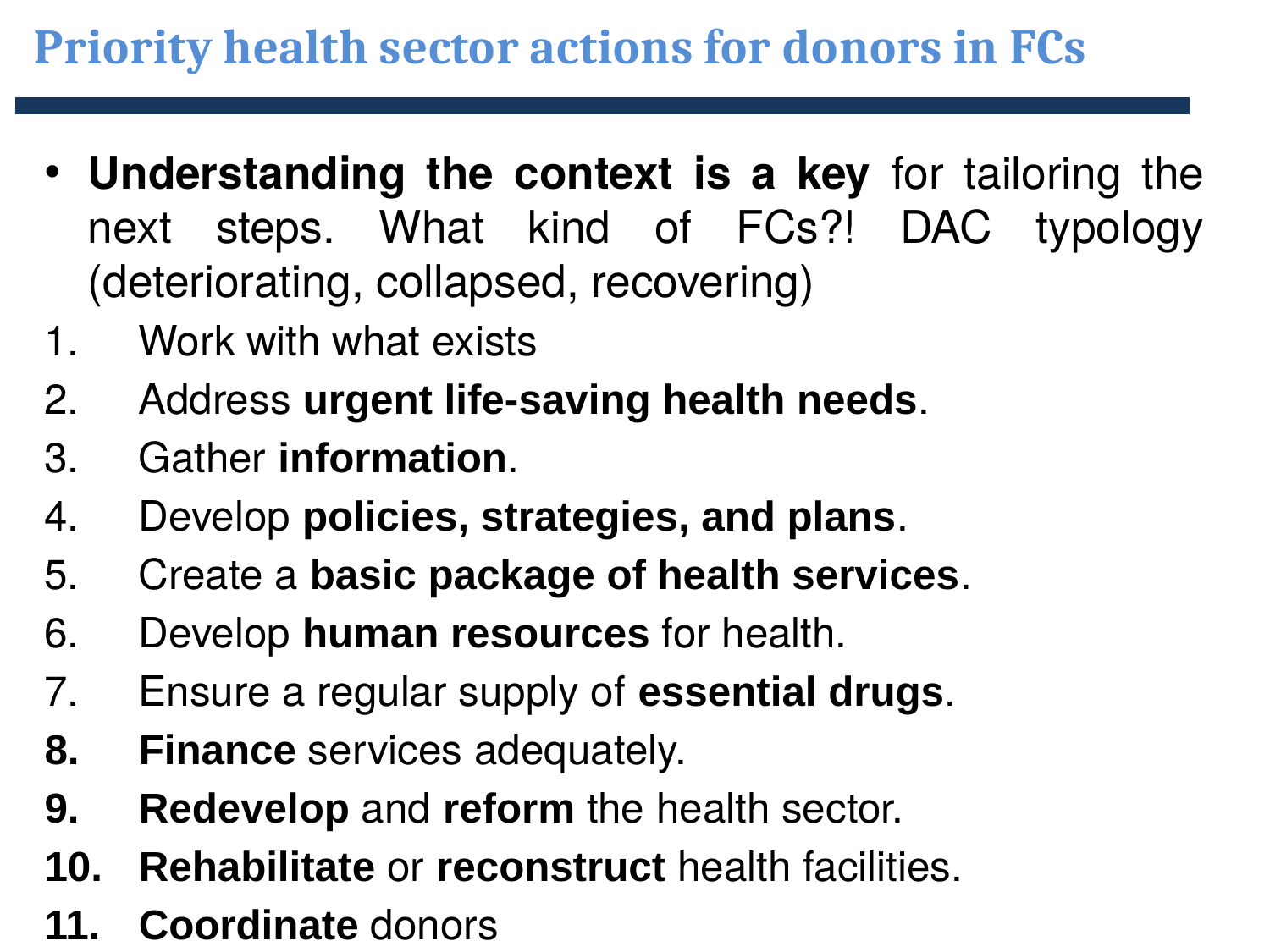

# Priority health sector actions for donors in FCs
Understanding the context is a key for tailoring the next steps. What kind of FCs?! DAC typology (deteriorating, collapsed, recovering)
Work with what exists
Address urgent life-saving health needs.
Gather information.
Develop policies, strategies, and plans.
Create a basic package of health services.
Develop human resources for health.
Ensure a regular supply of essential drugs.
Finance services adequately.
Redevelop and reform the health sector.
Rehabilitate or reconstruct health facilities.
Coordinate donors